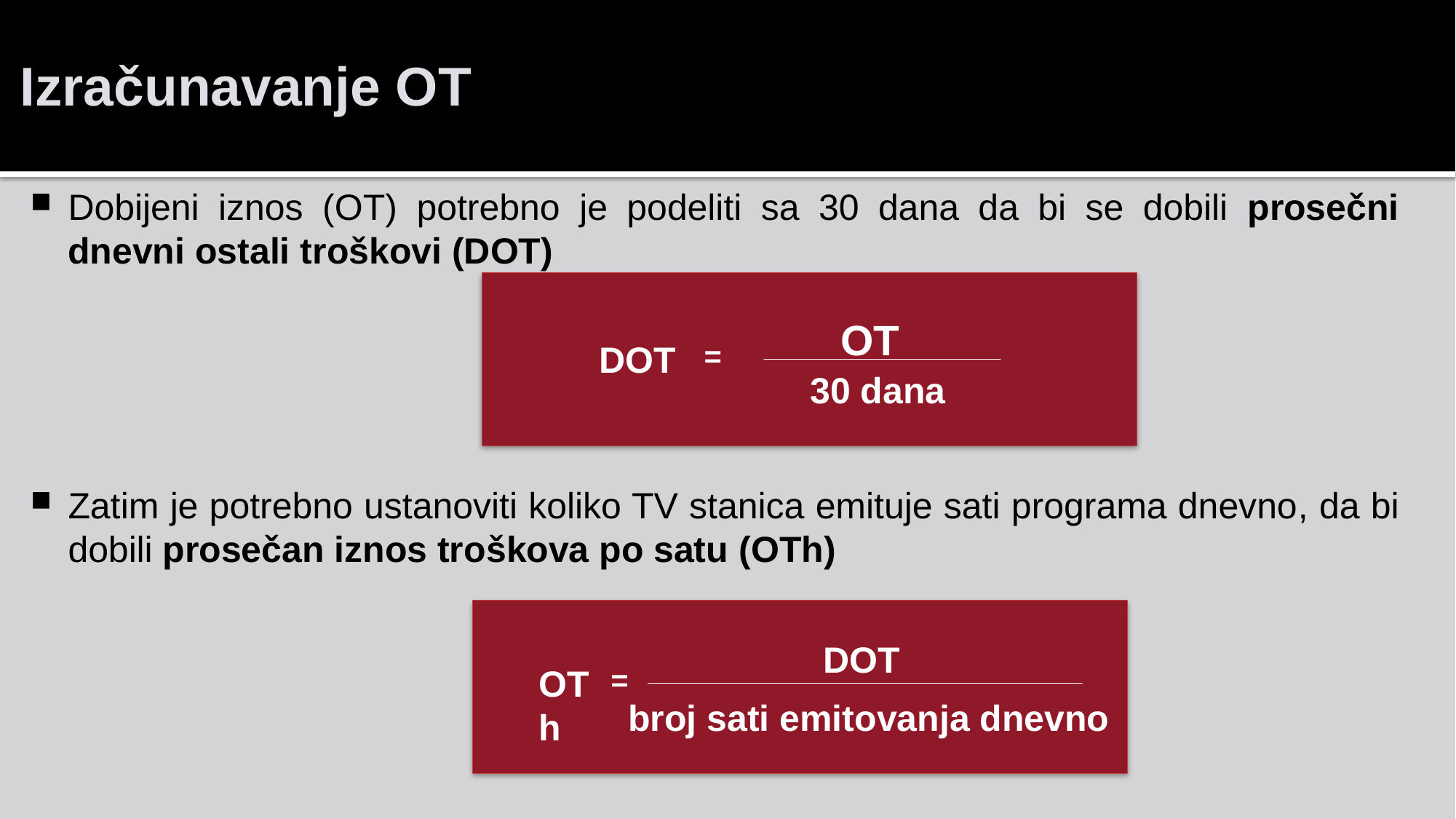

# Izračunavanje OT
Dobijeni iznos (OT) potrebno je podeliti sa 30 dana da bi se dobili prosečni dnevni ostali troškovi (DOT)

Zatim je potrebno ustanoviti koliko TV stanica emituje sati programa dnevno, da bi dobili prosečan iznos troškova po satu (OTh)

OT
DOT
=
30 dana

DOT
OTh
=
broj sati emitovanja dnevno